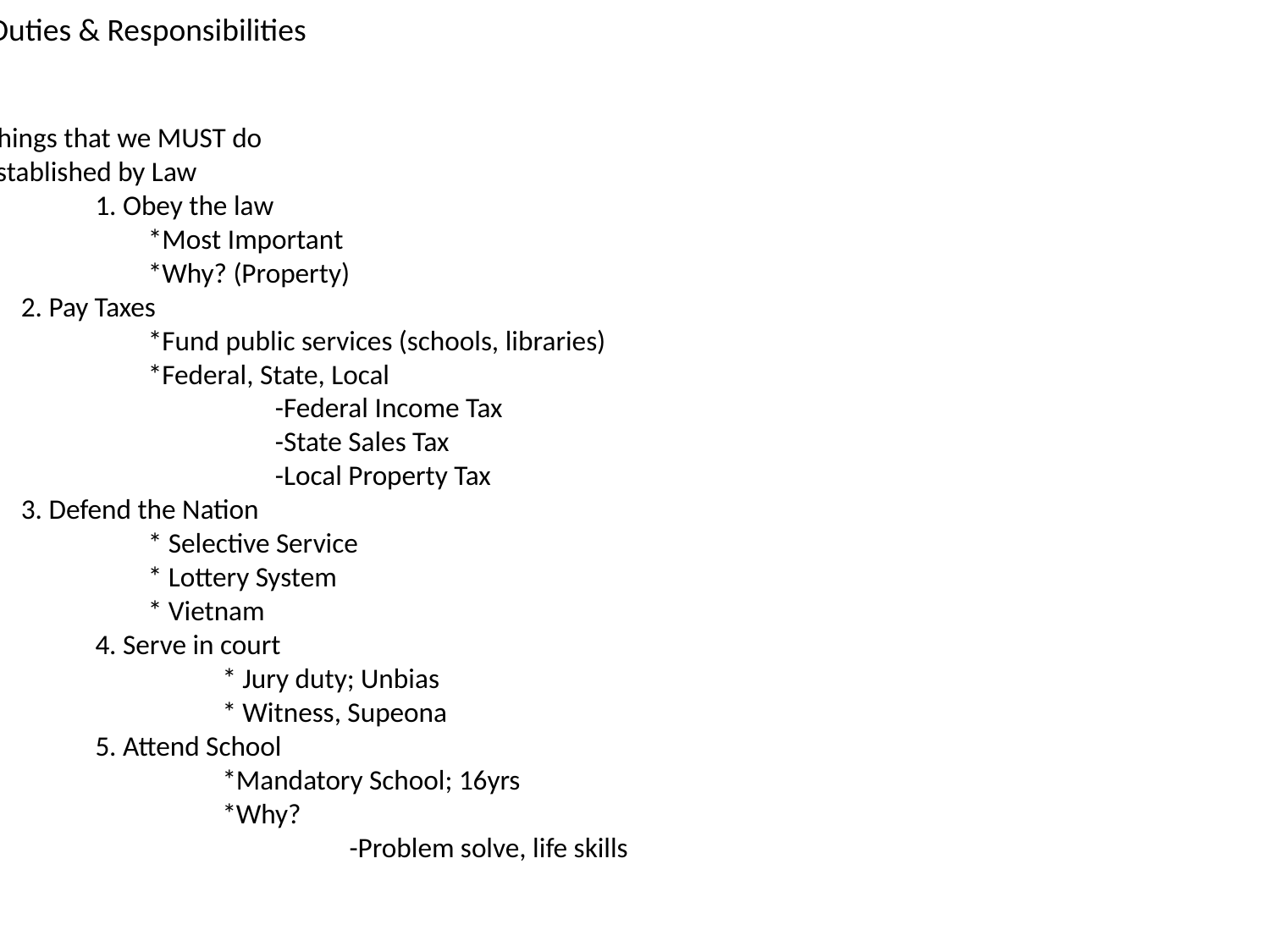

Topic 4: Duties & Responsibilities

I. Duty
 A. Things that we MUST do
 B. Established by Law
		1. Obey the law
		*Most Important
  		*Why? (Property)
	2. Pay Taxes
		*Fund public services (schools, libraries)
		*Federal, State, Local
 			-Federal Income Tax
			-State Sales Tax
			-Local Property Tax
	3. Defend the Nation
		* Selective Service
		* Lottery System
		* Vietnam
 		4. Serve in court
			* Jury duty; Unbias
			* Witness, Supeona
		5. Attend School
			*Mandatory School; 16yrs
			*Why?
				-Problem solve, life skills